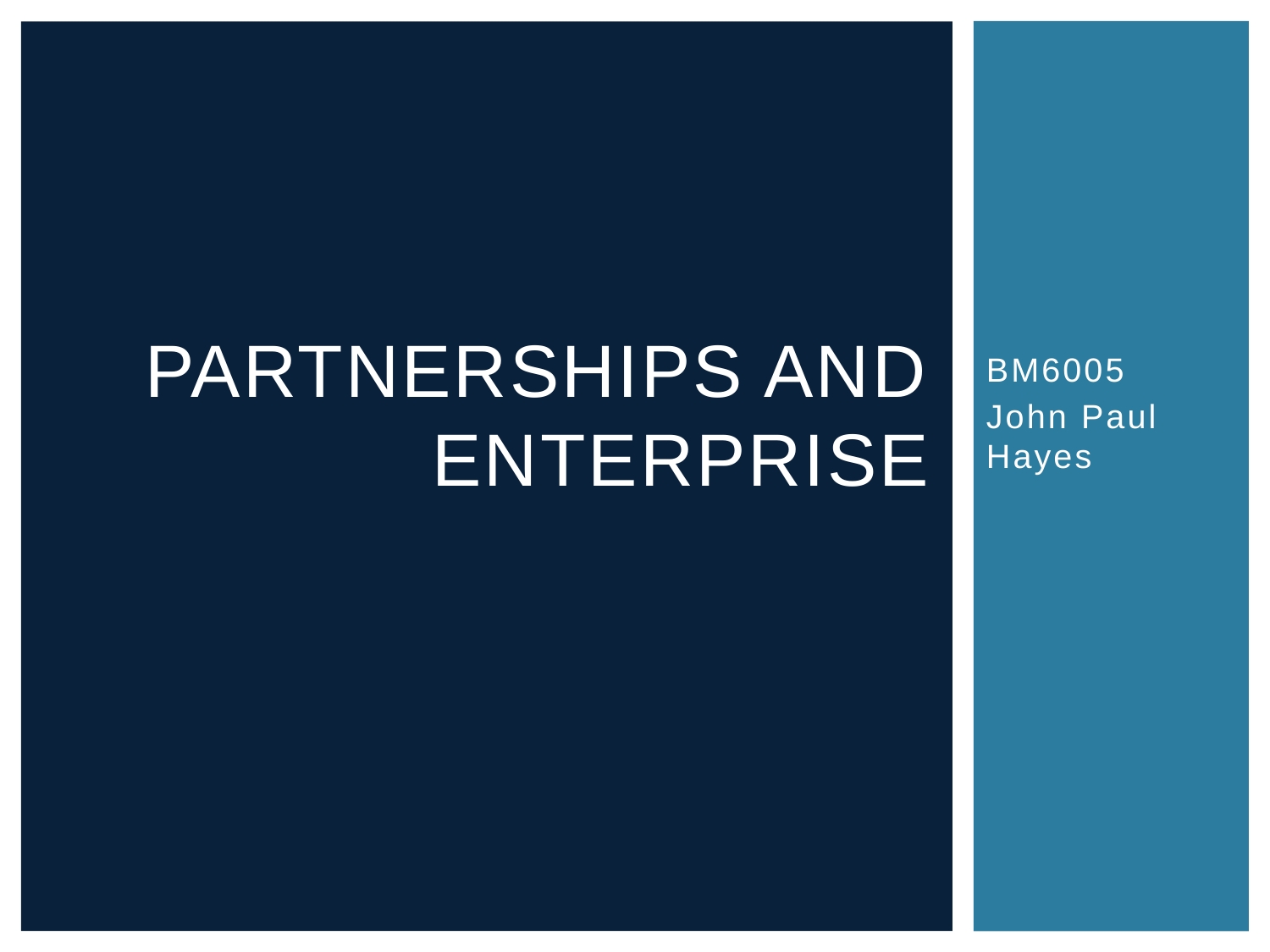

# Partnerships and enterprise
BM6005
John Paul Hayes